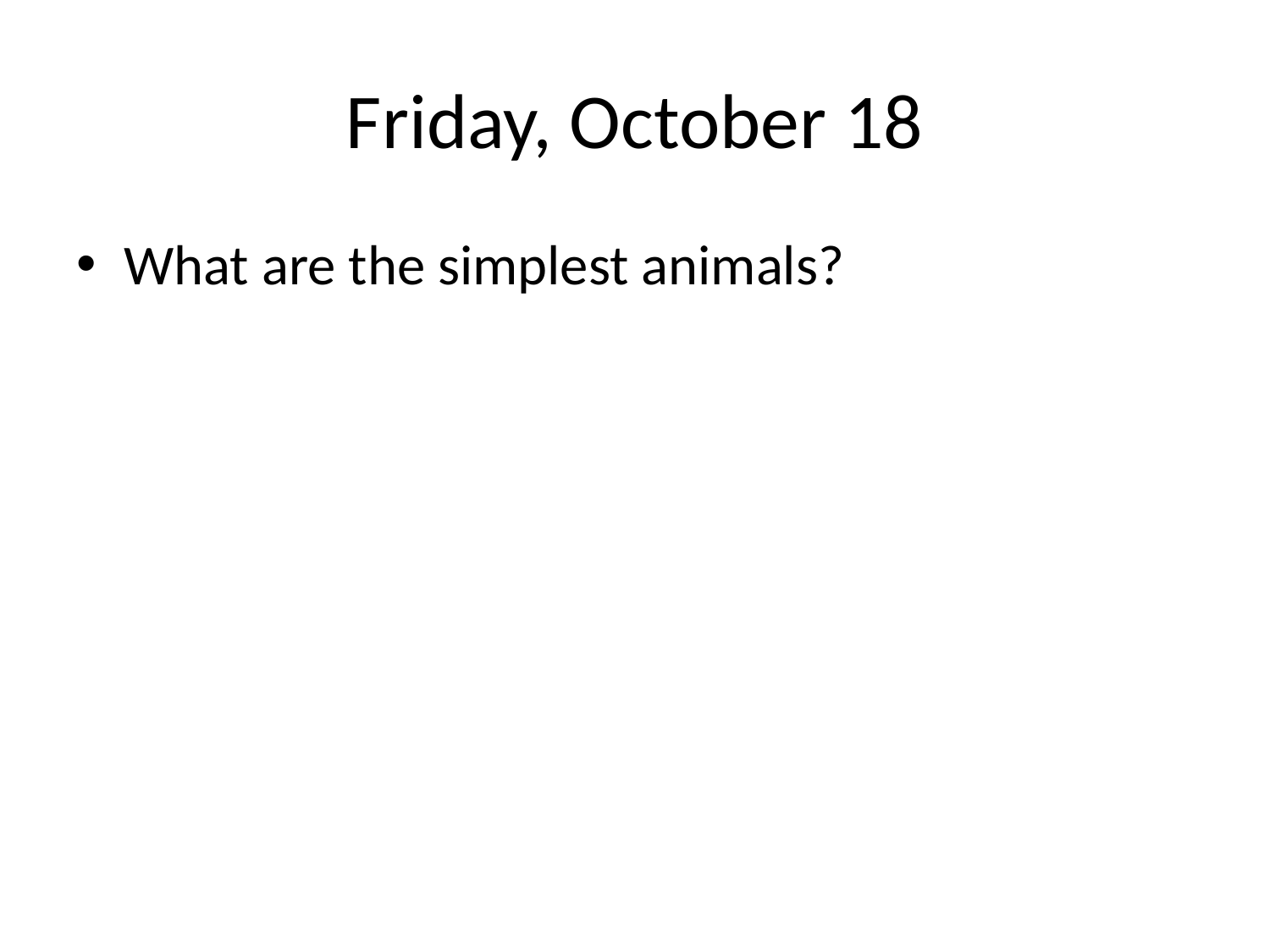

# Friday, October 18
What are the simplest animals?